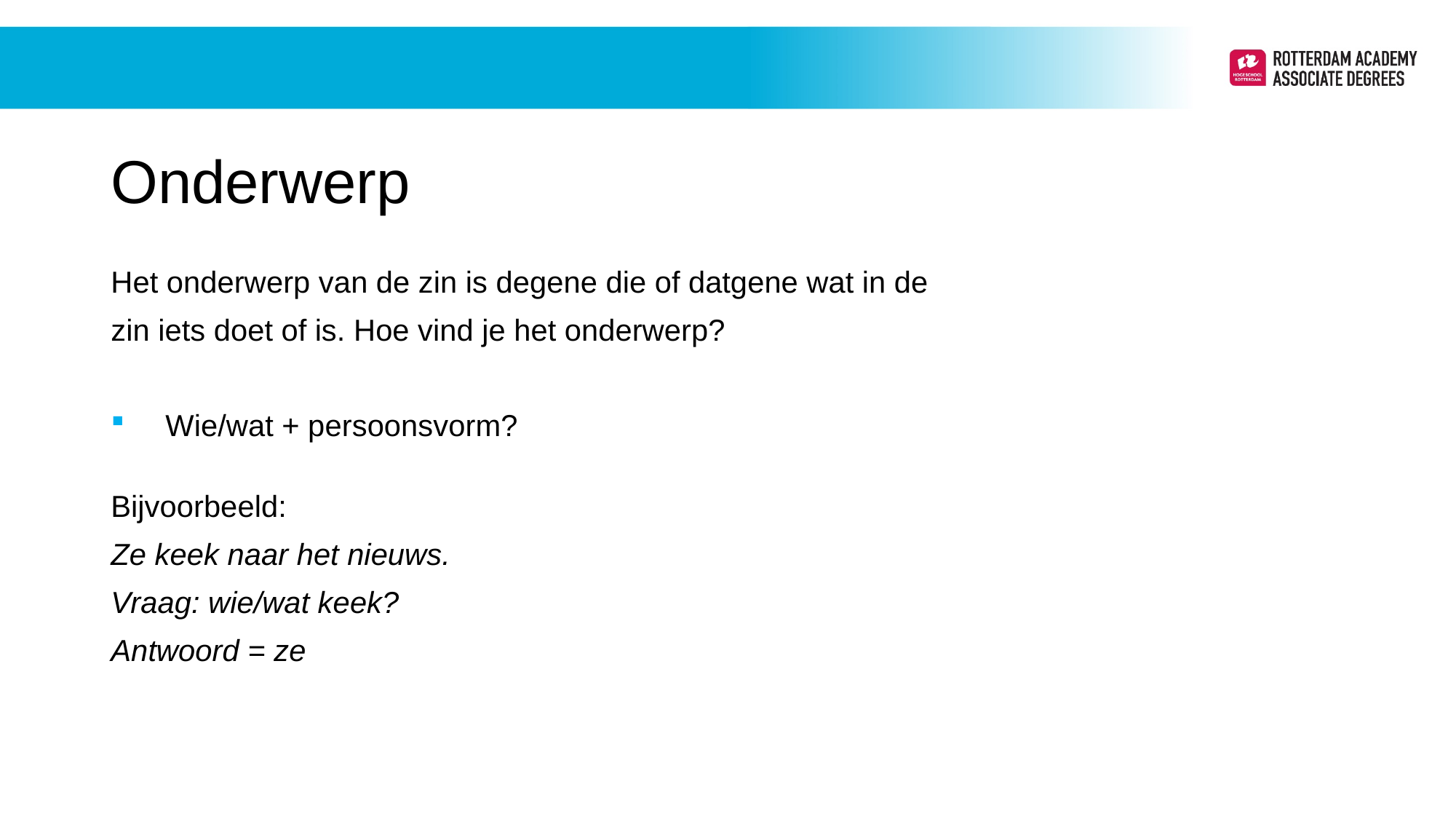

# Onderwerp
Het onderwerp van de zin is degene die of datgene wat in de
zin iets doet of is. Hoe vind je het onderwerp?

Wie/wat + persoonsvorm?
Bijvoorbeeld:
Ze keek naar het nieuws.
Vraag: wie/wat keek?
Antwoord = ze